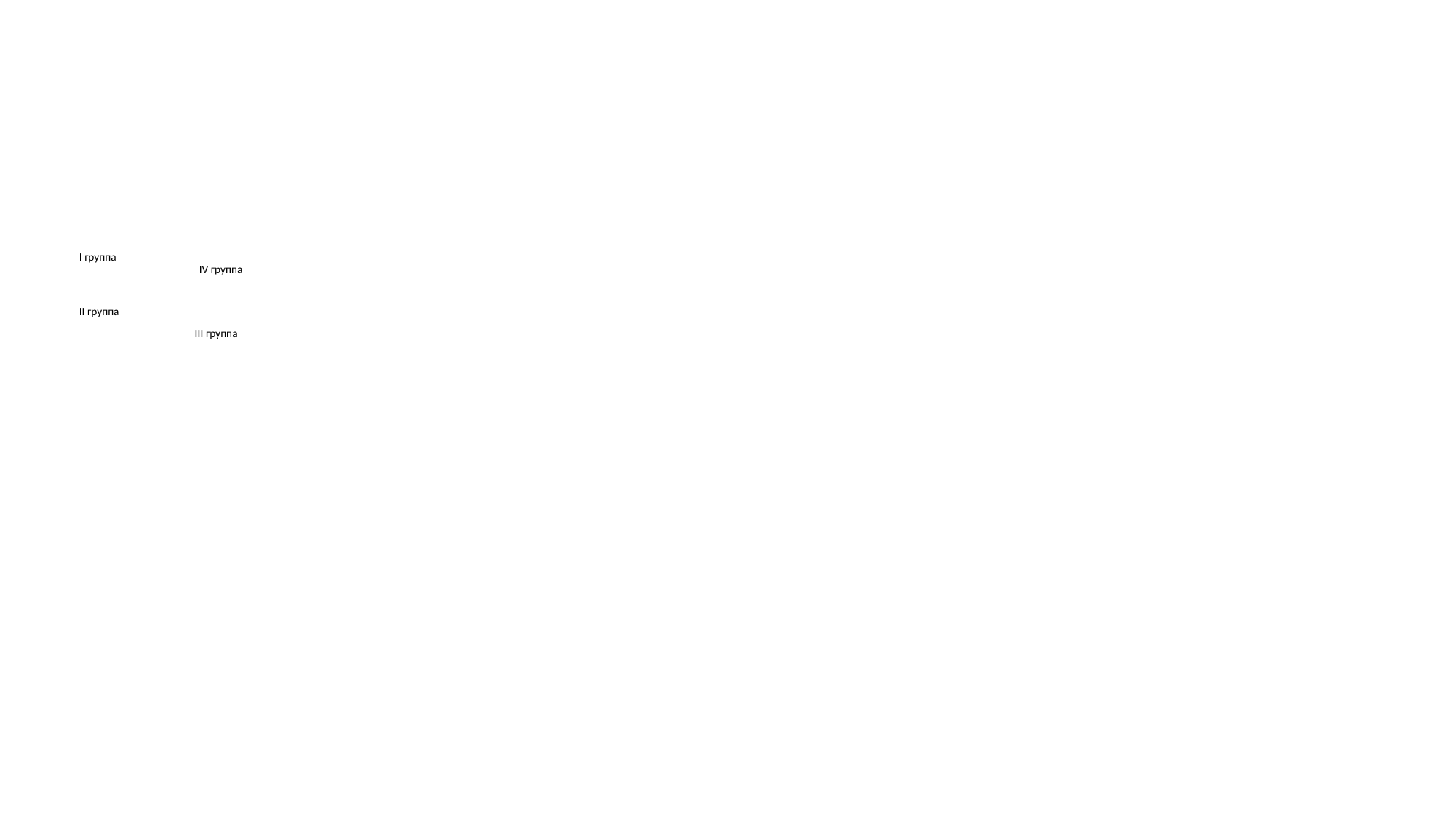

# I группа IV группа II группа III группа